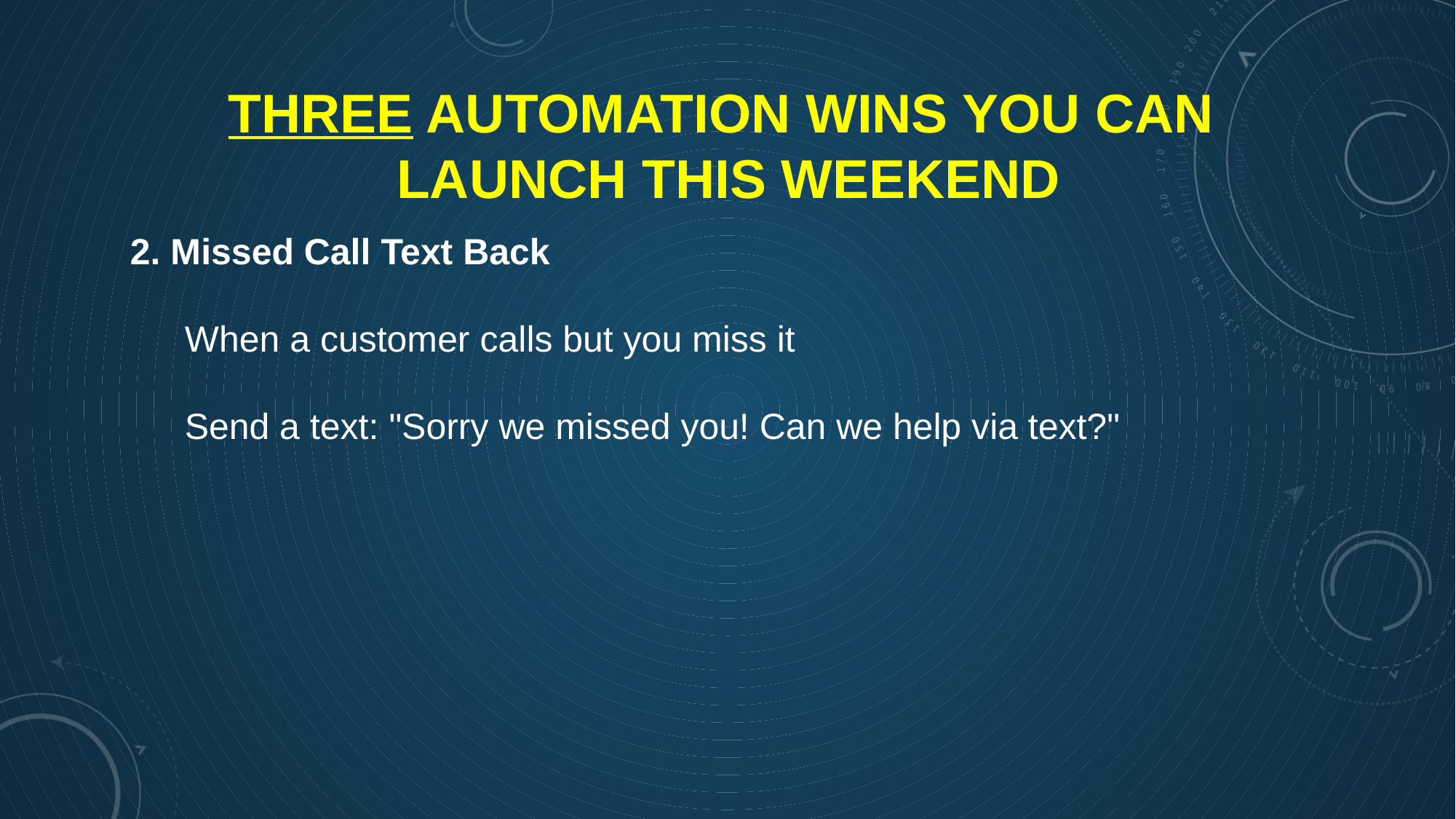

THREE Automation Wins You Can
Launch This Weekend
2. Missed Call Text Back

When a customer calls but you miss it

Send a text: "Sorry we missed you! Can we help via text?"